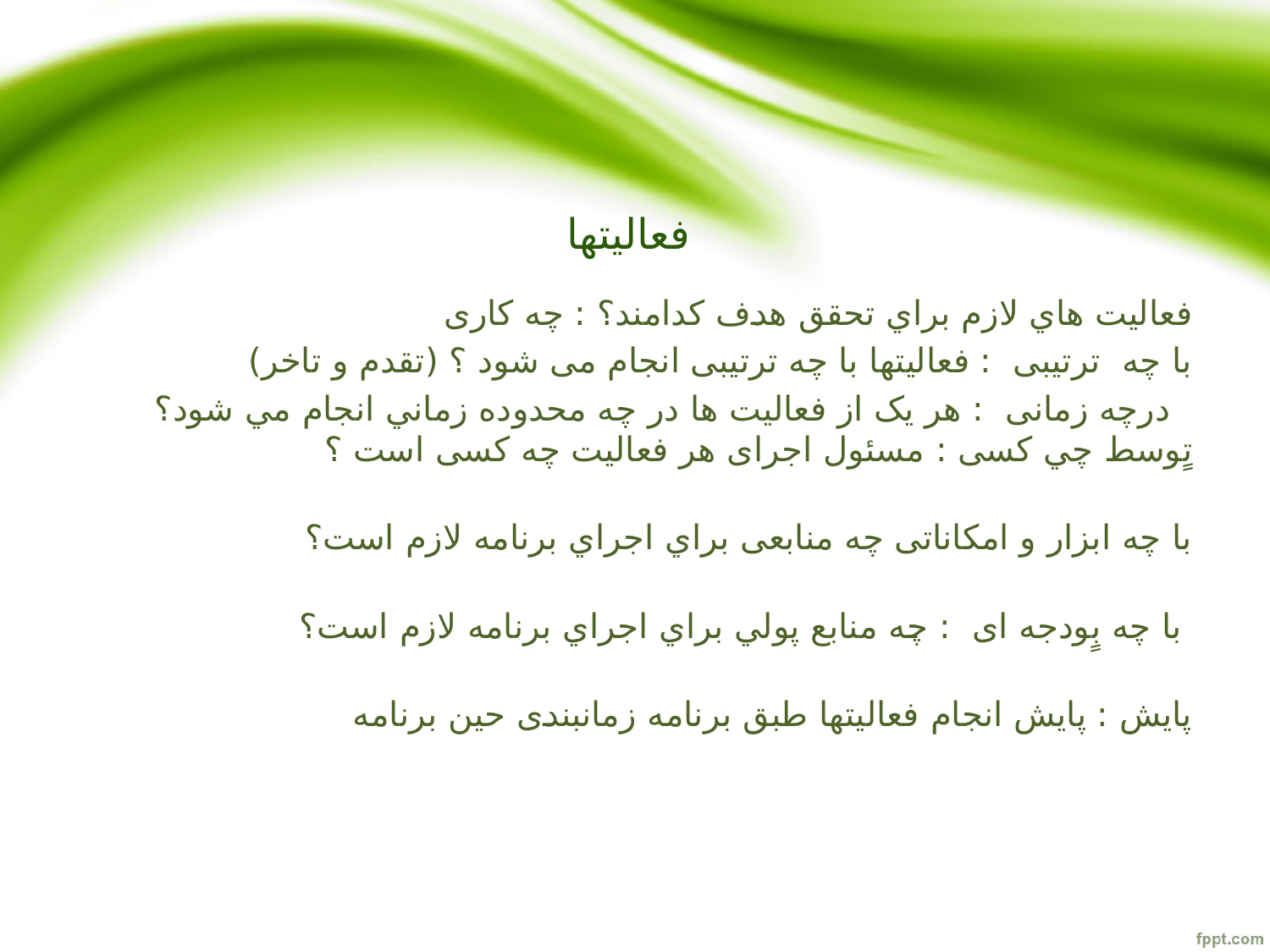

# فعالیتها
فعاليت هاي لازم براي تحقق هدف کدامند؟ : چه کاری
با چه  ترتیبی  : فعالیتها با چه ترتیبی انجام می شود ؟ (تقدم و تاخر)
  درچه زمانی  : هر يک از فعاليت ها در چه محدوده زماني انجام مي شود؟
تٍوسط چي کسی : مسئول اجرای هر فعالیت چه کسی است ؟
با چه ابزار و امکاناتی چه منابعی براي اجراي برنامه لازم است؟
 با چه بٍودجه ای  : چه منابع پولي براي اجراي برنامه لازم است؟
پایش : پایش انجام فعالیتها طبق برنامه زمانبندی حین برنامه